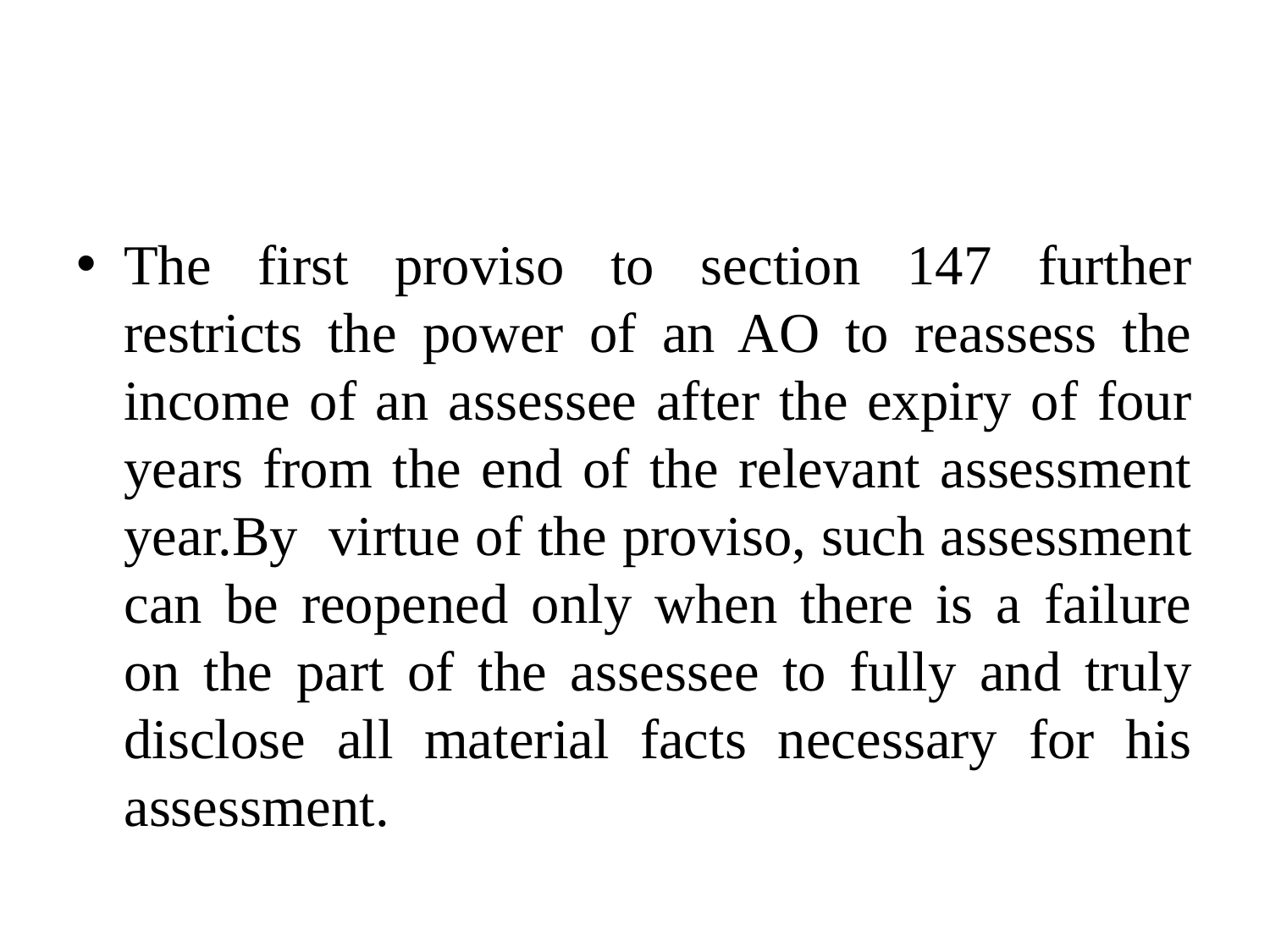

#
The first proviso to section 147 further restricts the power of an AO to reassess the income of an assessee after the expiry of four years from the end of the relevant assessment year.By  virtue of the proviso, such assessment can be reopened only when there is a failure on the part of the assessee to fully and truly disclose all material facts necessary for his assessment.